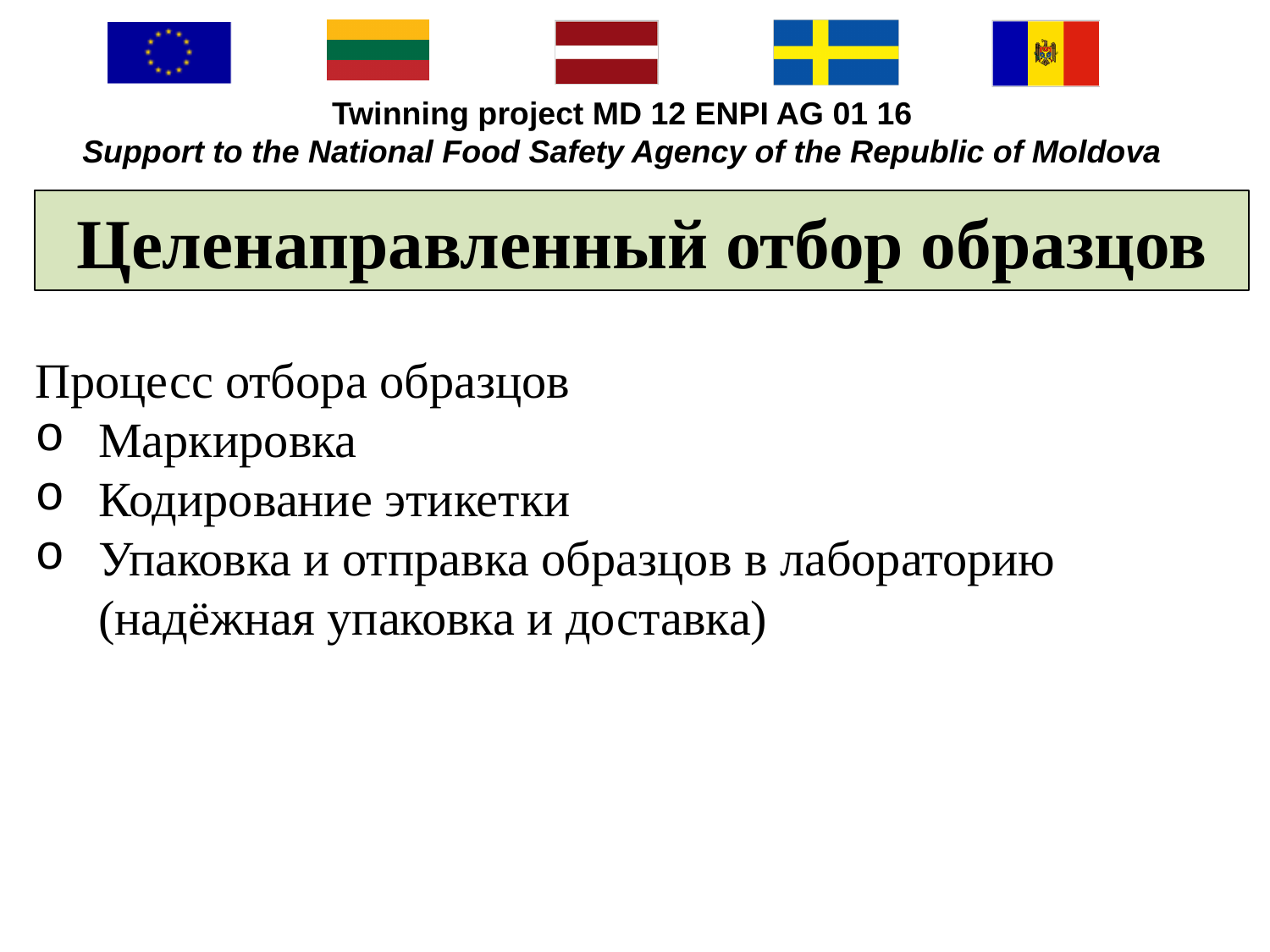

# Целенаправленный отбор образцов
Процесс отбора образцов
Маркировка
Кодирование этикетки
Упаковка и отправка образцов в лабораторию (надёжная упаковка и доставка)